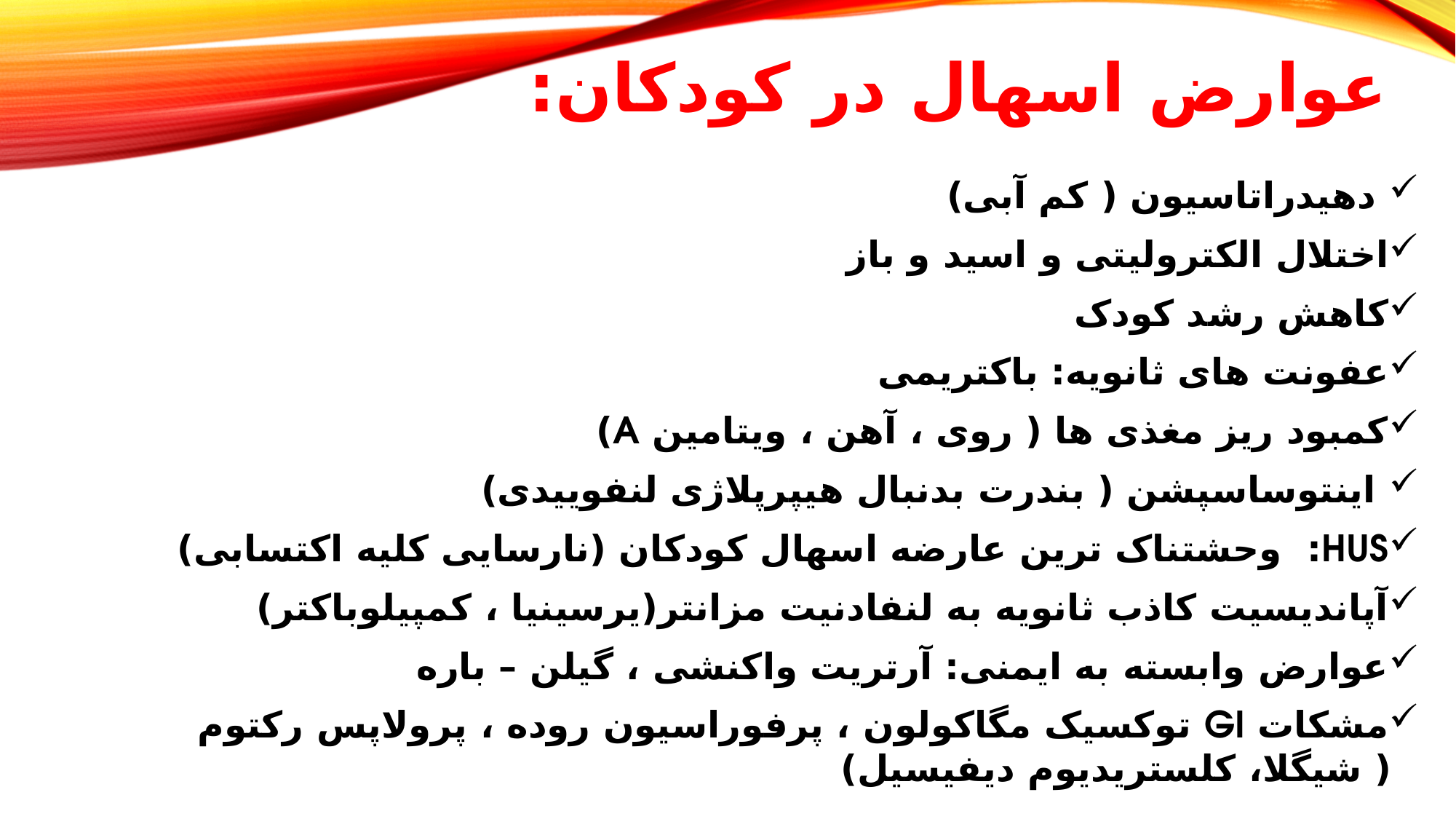

# عوارض اسهال در کودکان:
 دهیدراتاسیون ( کم آبی)
اختلال الکترولیتی و اسید و باز
کاهش رشد کودک
عفونت های ثانویه: باکتریمی
کمبود ریز مغذی ها ( روی ، آهن ، ویتامین A)
 اینتوساسپشن ( بندرت بدنبال هیپرپلاژی لنفوییدی)
HUS:  وحشتناک ترین عارضه اسهال کودکان (نارسایی کلیه اکتسابی)
آپاندیسیت کاذب ثانویه به لنفادنیت مزانتر(یرسینیا ، کمپیلوباکتر)
عوارض وابسته به ایمنی: آرتریت واکنشی ، گیلن – باره
مشکات GI توکسیک مگاکولون ، پرفوراسیون روده ، پرولاپس رکتوم ( شیگلا، کلستریدیوم دیفیسیل)